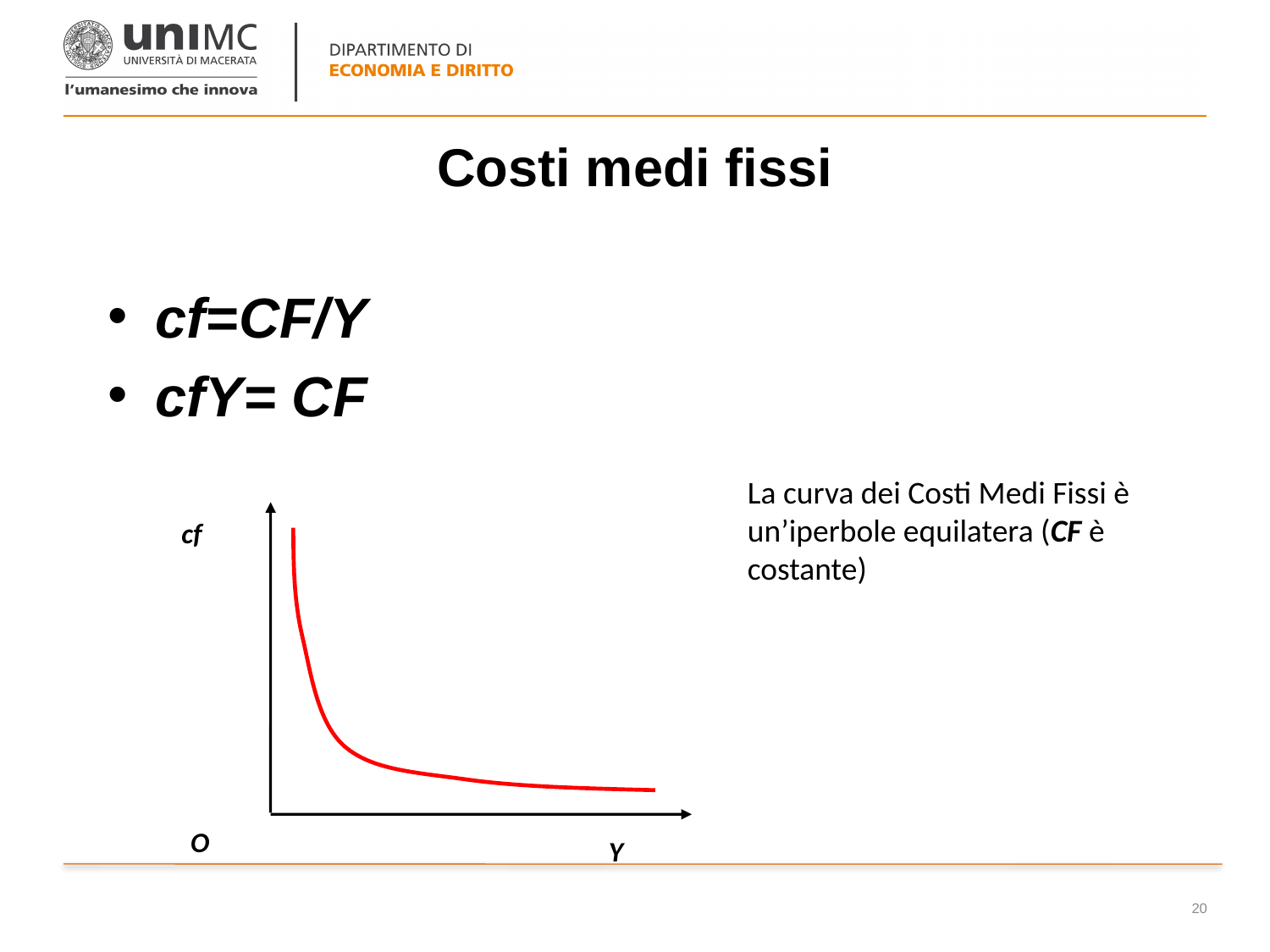

# Costi medi fissi
cf=CF/Y
cfY= CF
La curva dei Costi Medi Fissi è un’iperbole equilatera (CF è costante)

cf

O
Y
20